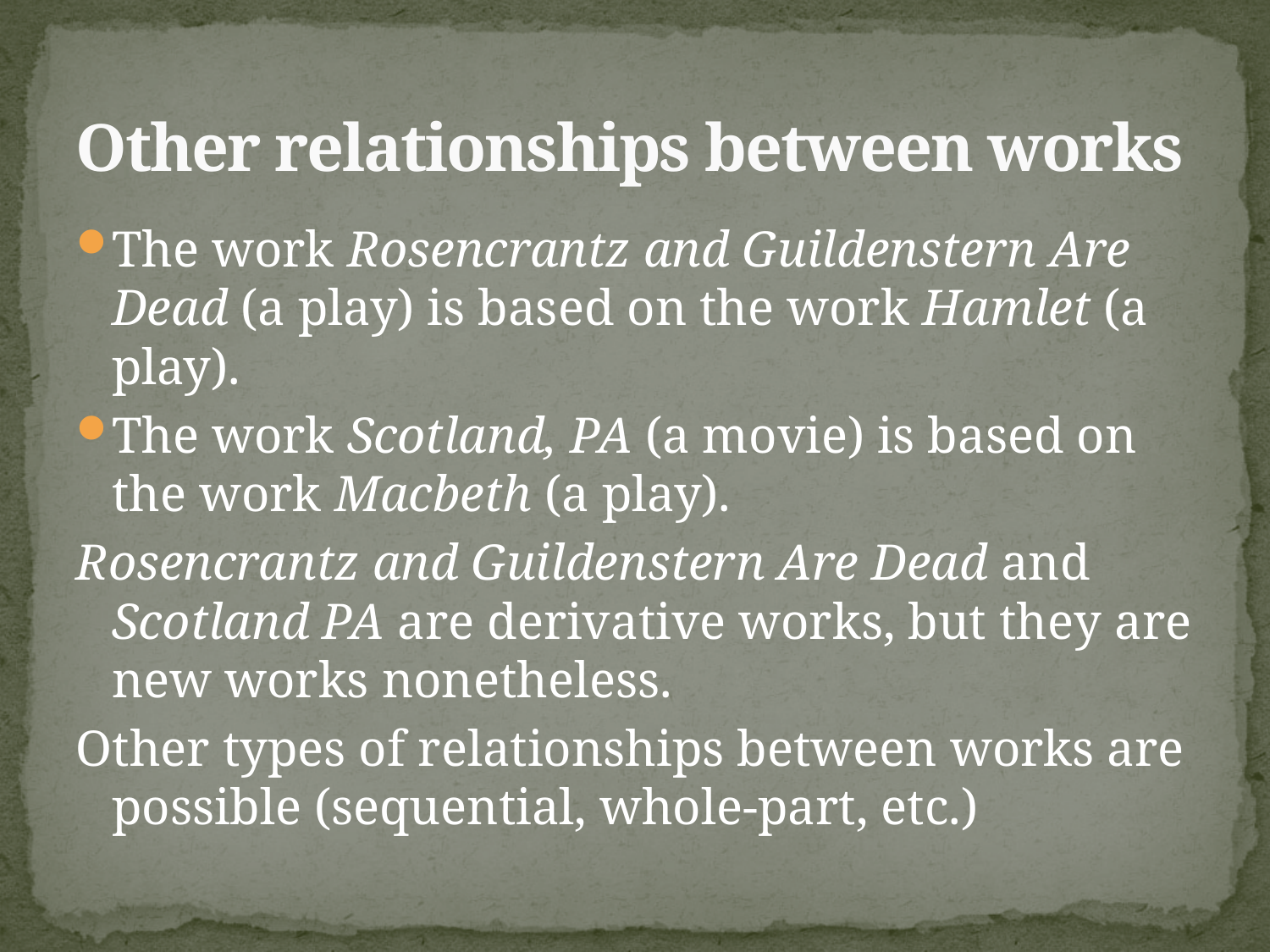

# Other relationships between works
The work Rosencrantz and Guildenstern Are Dead (a play) is based on the work Hamlet (a play).
The work Scotland, PA (a movie) is based on the work Macbeth (a play).
Rosencrantz and Guildenstern Are Dead and Scotland PA are derivative works, but they are new works nonetheless.
Other types of relationships between works are possible (sequential, whole-part, etc.)